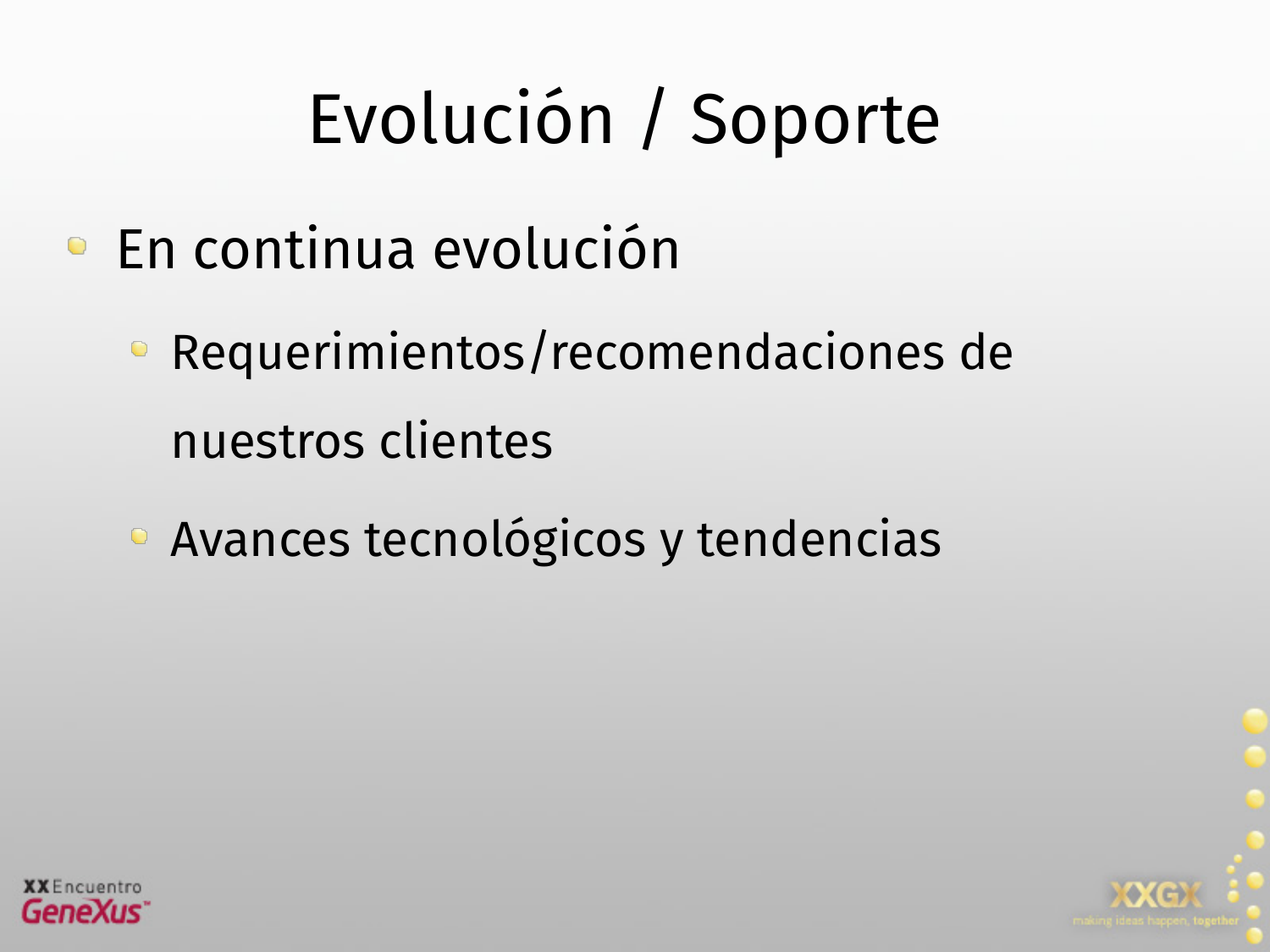

# Evolución / Soporte
En continua evolución
Requerimientos/recomendaciones de nuestros clientes
Avances tecnológicos y tendencias